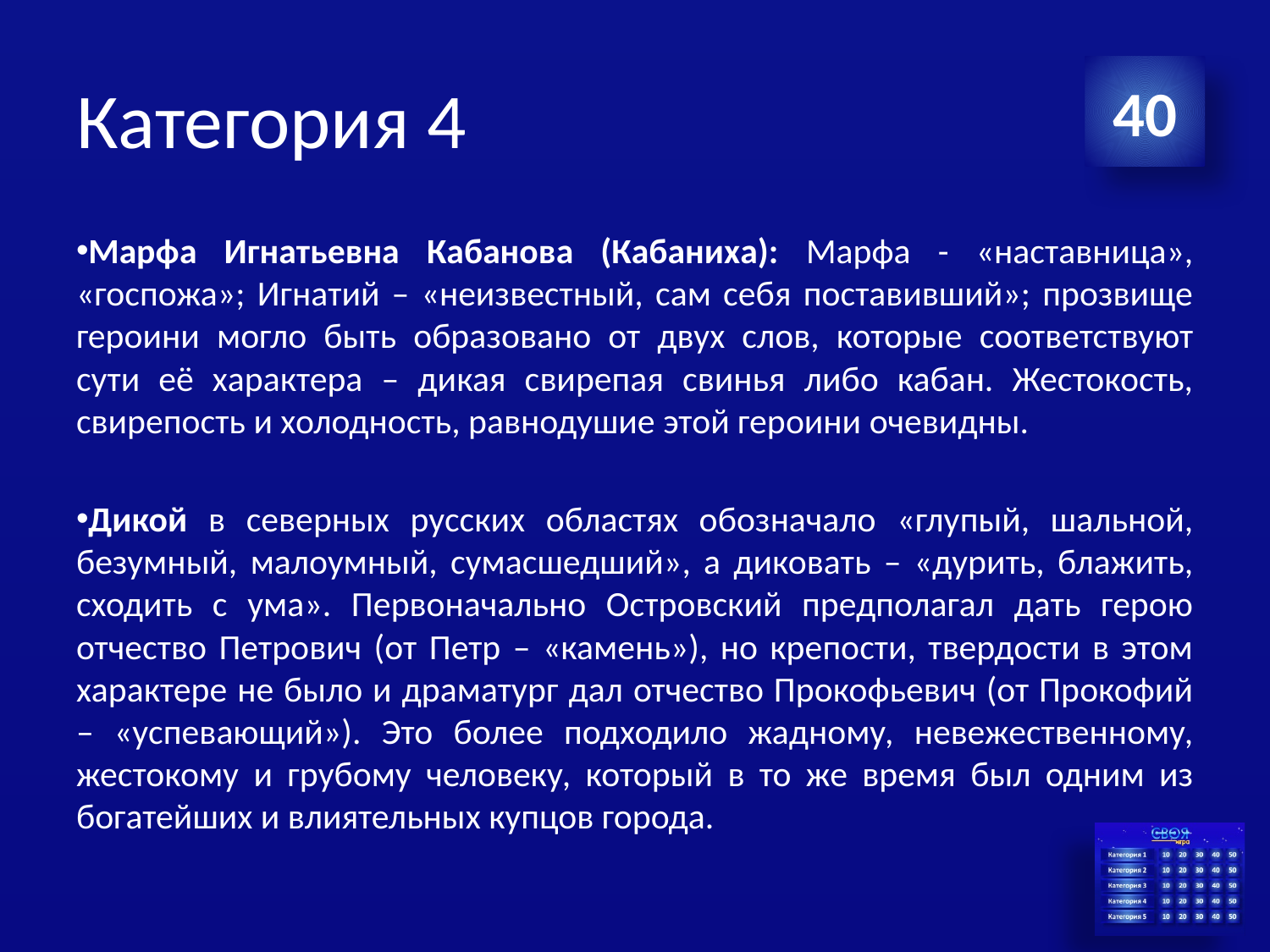

# Категория 4
40
Марфа Игнатьевна Кабанова (Кабаниха): Марфа - «наставница», «госпожа»; Игнатий – «неизвестный, сам себя поставивший»; прозвище героини могло быть образовано от двух слов, которые соответствуют сути её характера – дикая свирепая свинья либо кабан. Жестокость, свирепость и холодность, равнодушие этой героини очевидны.

Дикой в северных русских областях обозначало «глупый, шальной, безумный, малоумный, сумасшедший», а диковать – «дурить, блажить, сходить с ума». Первоначально Островский предполагал дать герою отчество Петрович (от Петр – «камень»), но крепости, твердости в этом характере не было и драматург дал отчество Прокофьевич (от Прокофий – «успевающий»). Это более подходило жадному, невежественному, жестокому и грубому человеку, который в то же время был одним из богатейших и влиятельных купцов города.